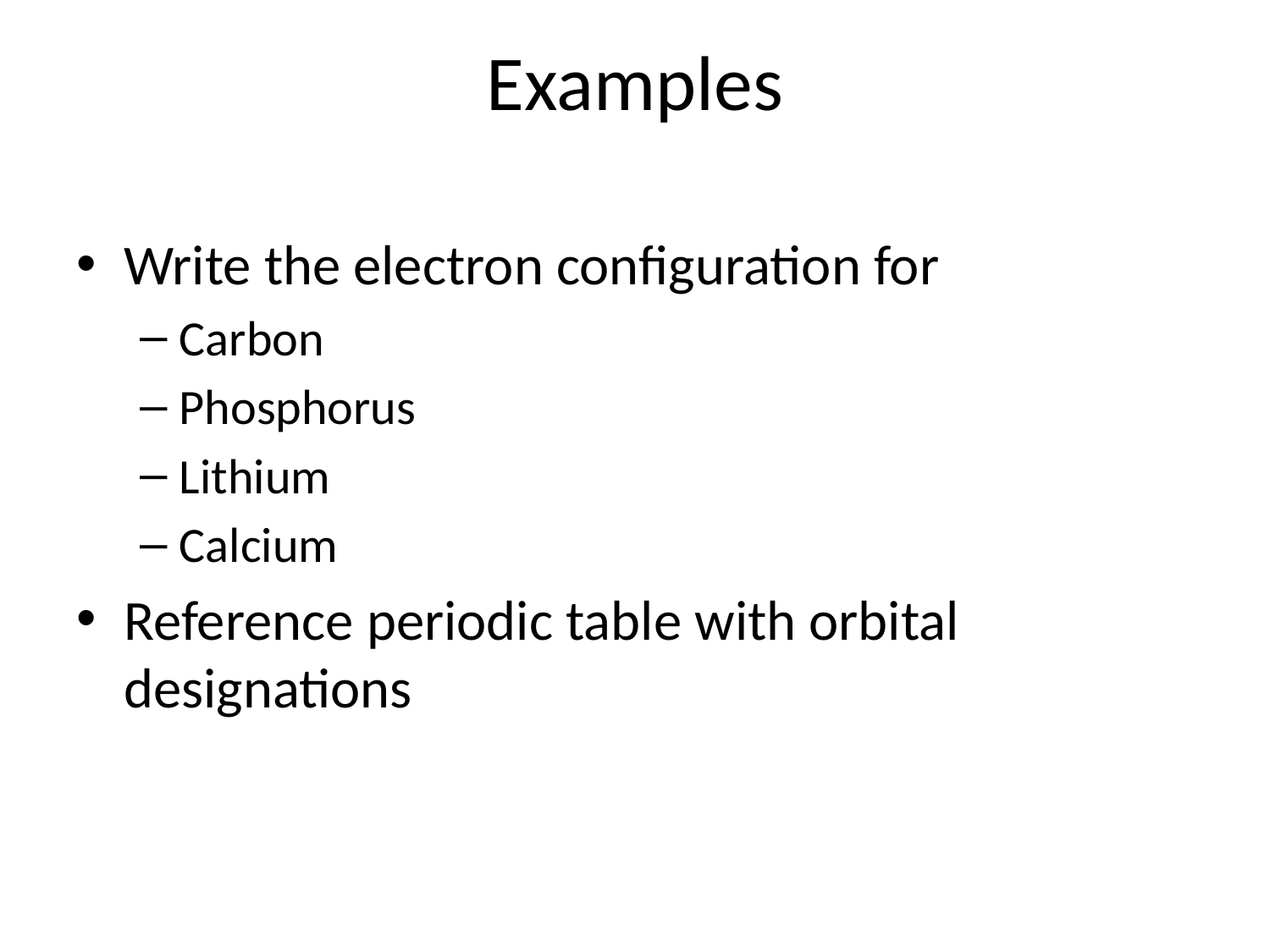

# Examples
Write the electron configuration for
Carbon
Phosphorus
Lithium
Calcium
Reference periodic table with orbital designations